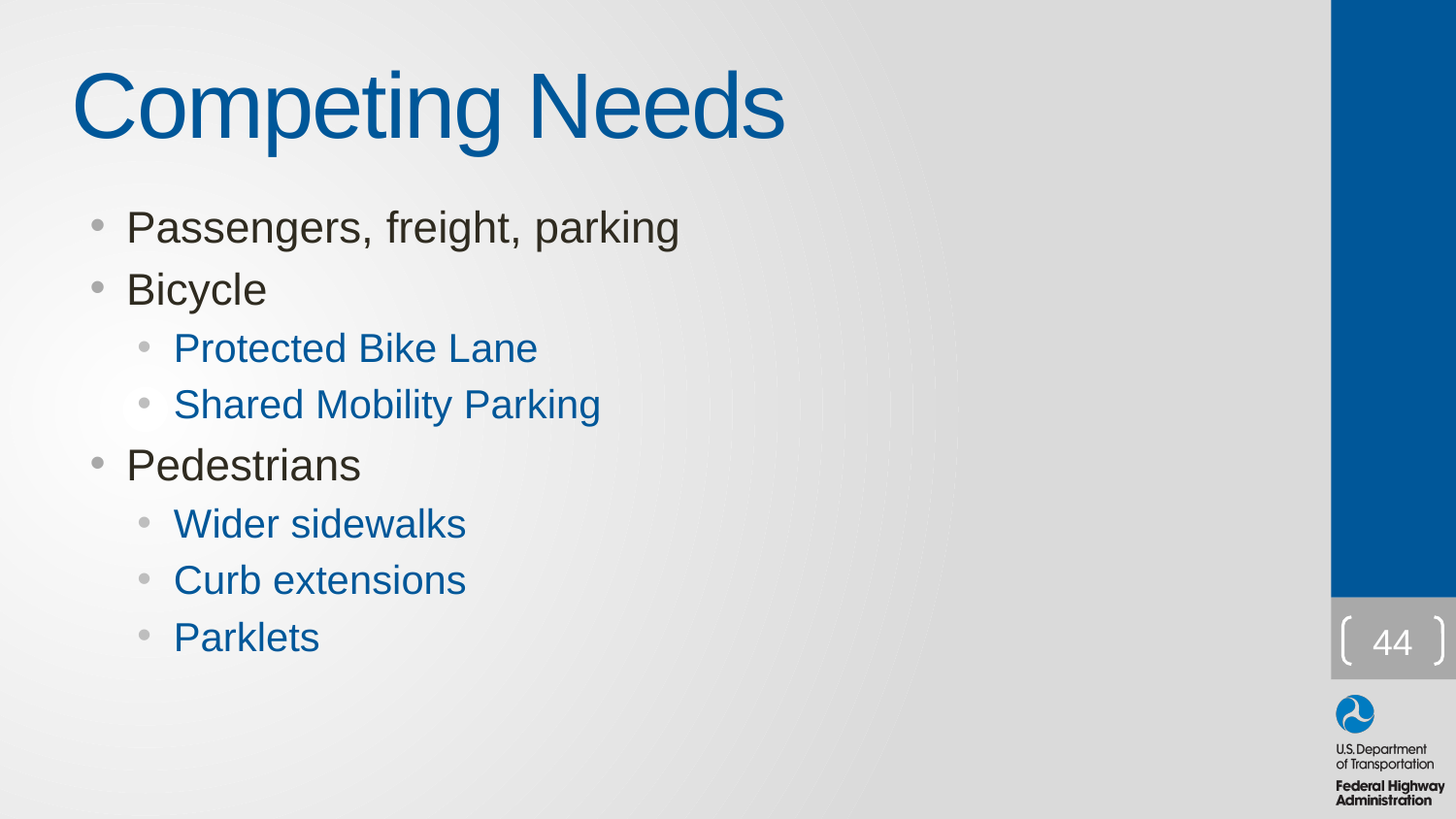

# Competing Needs
Passengers, freight, parking
Bicycle
Protected Bike Lane
Shared Mobility Parking
Pedestrians
Wider sidewalks
Curb extensions
Parklets
44